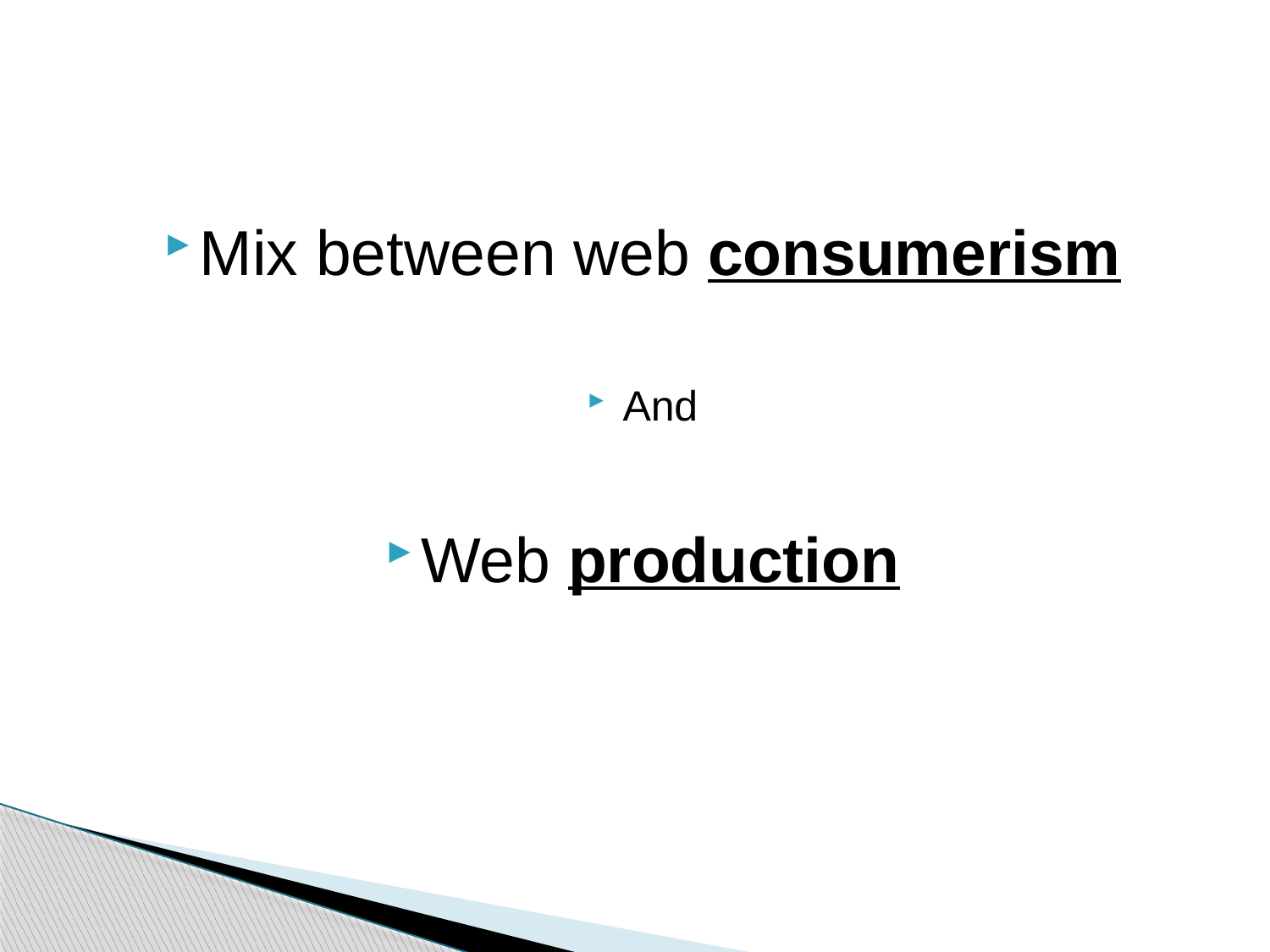

#
Mix between web consumerism

And

Web production